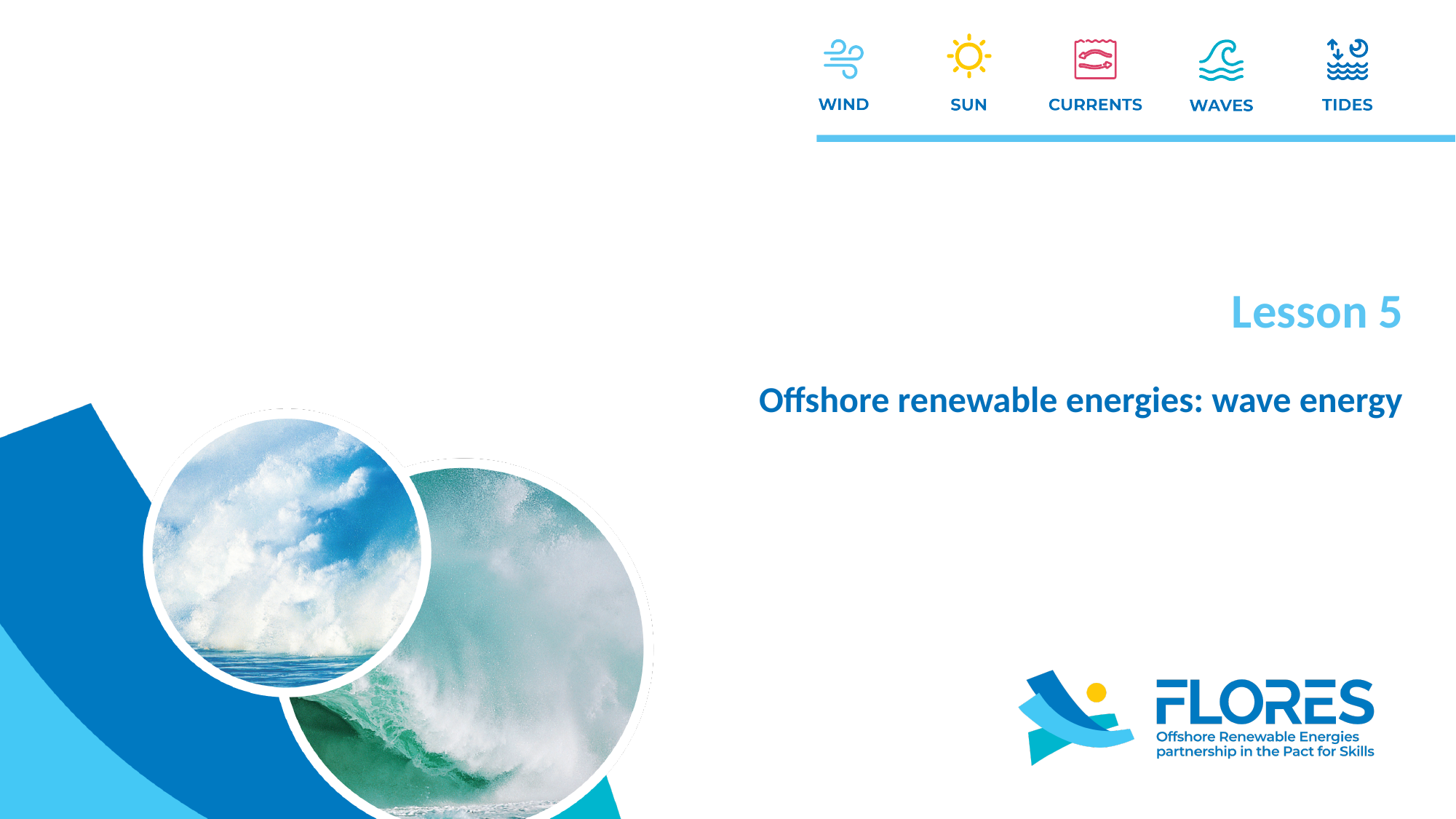

Lesson 5
Offshore renewable energies: wave energy